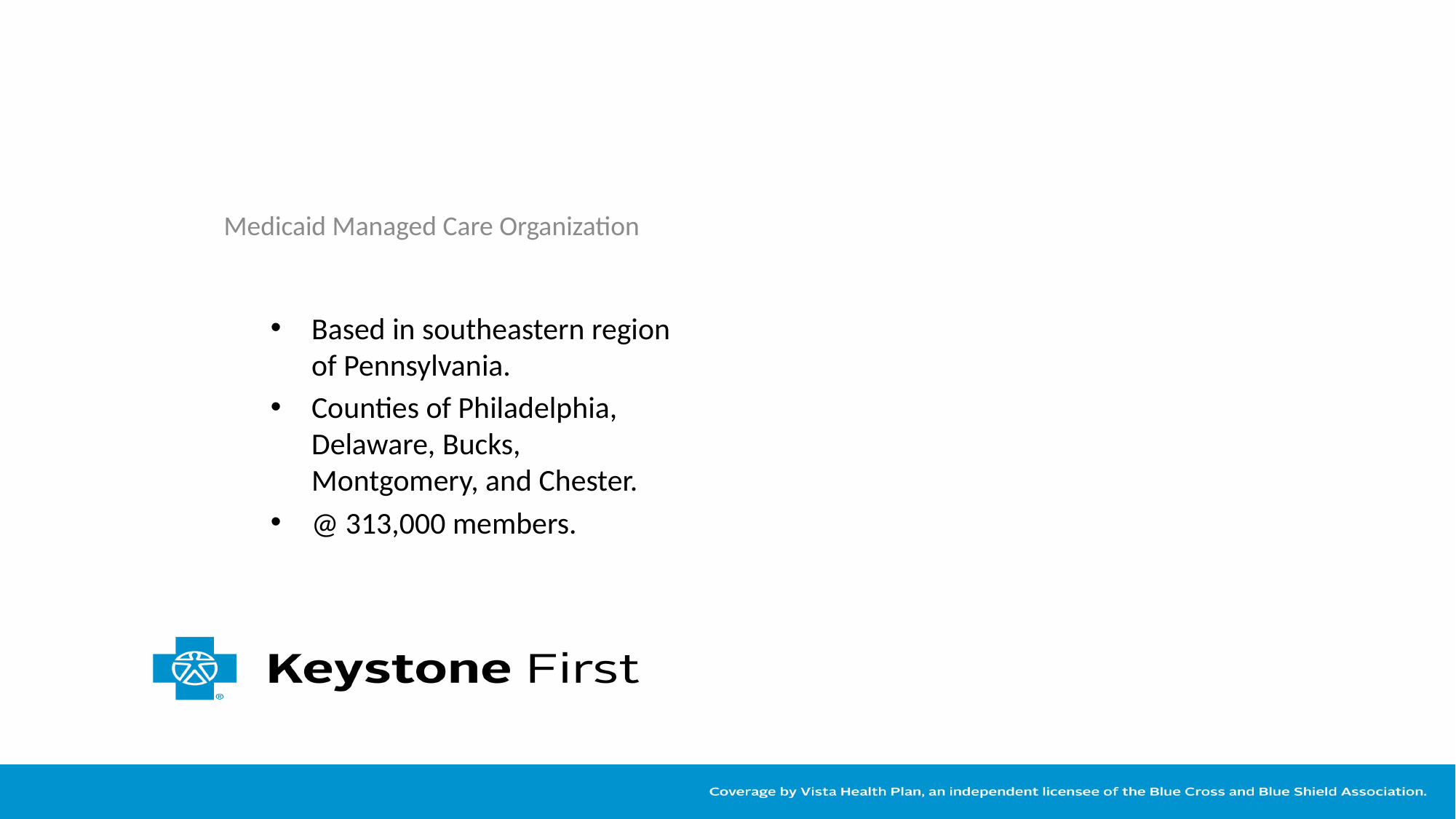

Medicaid Managed Care Organization
Based in southeastern region of Pennsylvania.
Counties of Philadelphia, Delaware, Bucks, Montgomery, and Chester.
@ 313,000 members.